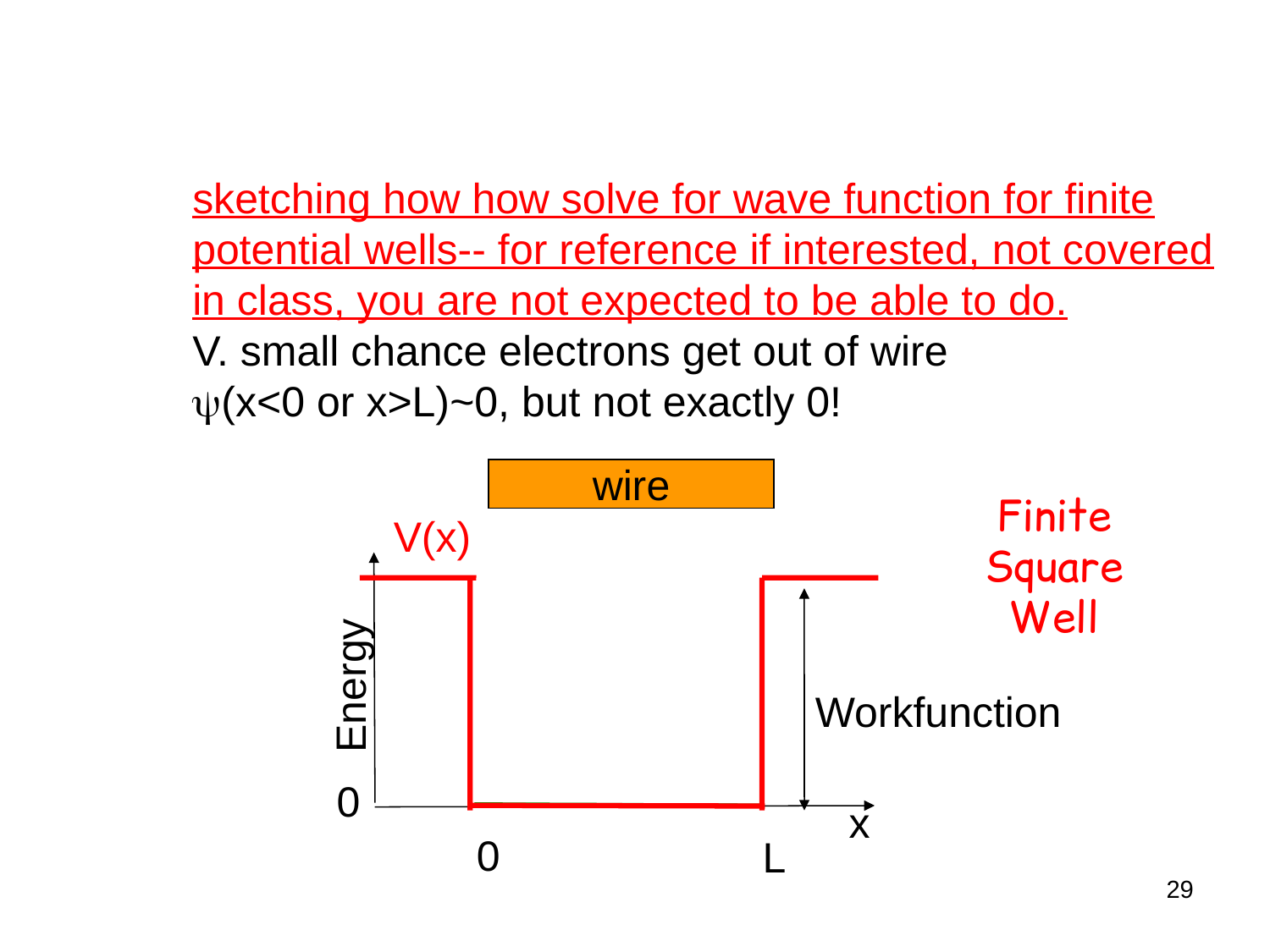

sketching how how solve for wave function for finite potential wells-- for reference if interested, not covered
in class, you are not expected to be able to do.
V. small chance electrons get out of wire
ψ(x<0 or x>L)~0, but not exactly 0!
wire
Finite
Square Well
V(x)

Energy
Workfunction
0
x

0
L
29